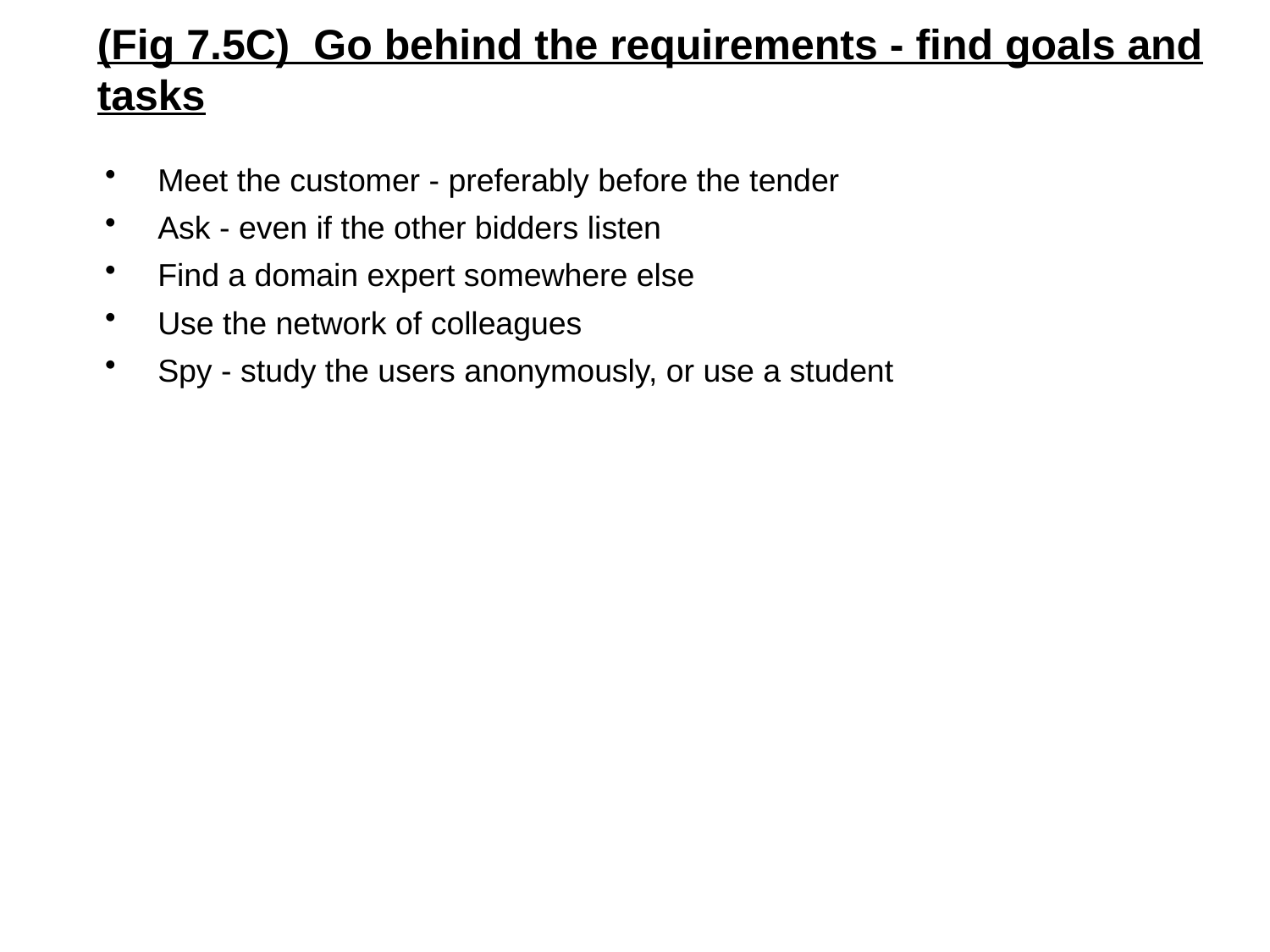

(Fig 7.5C)  Go behind the requirements - find goals and tasks
Meet the customer - preferably before the tender
Ask - even if the other bidders listen
Find a domain expert somewhere else
Use the network of colleagues
Spy - study the users anonymously, or use a student